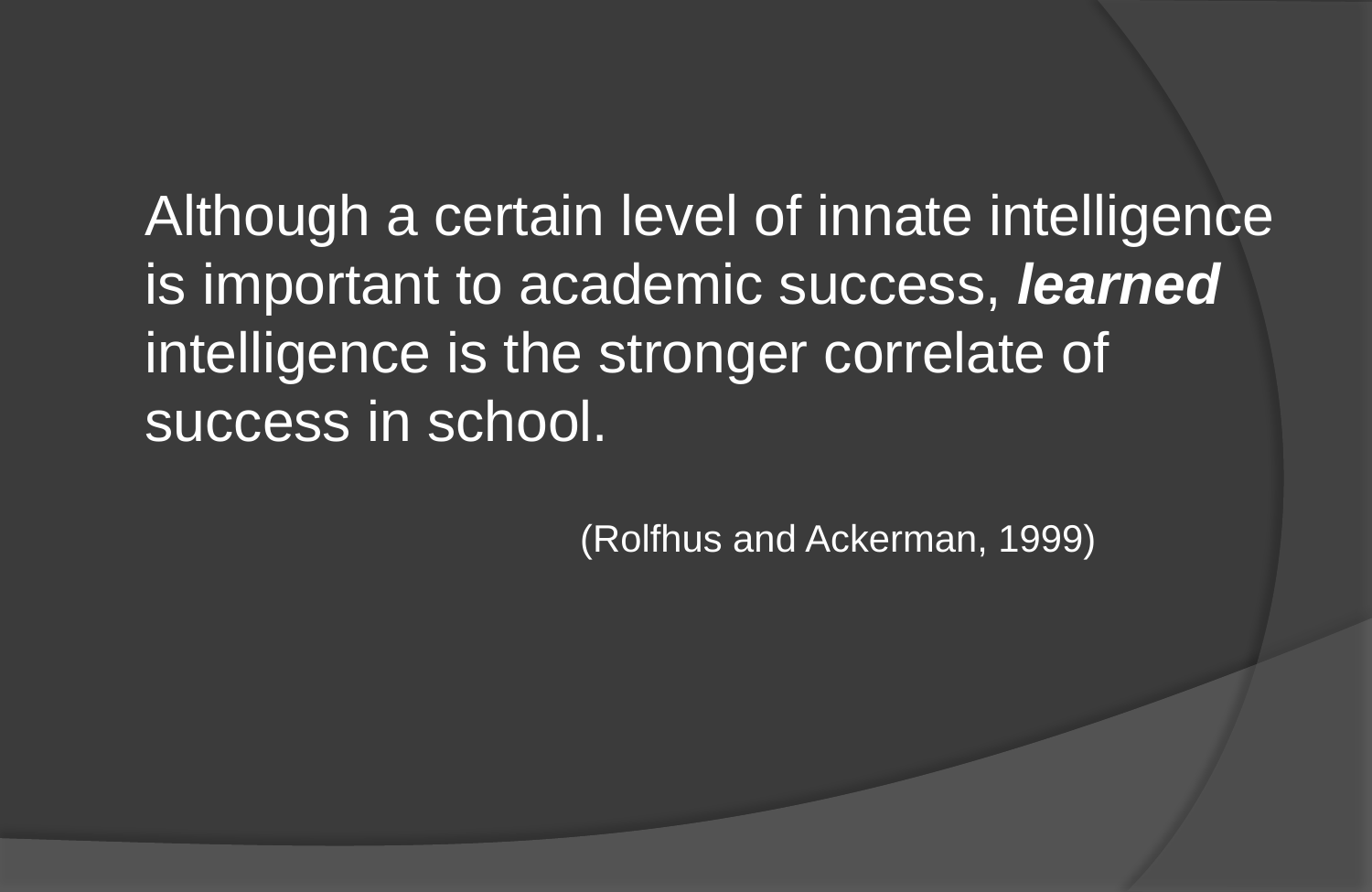

Although a certain level of innate intelligence is important to academic success, learned  intelligence is the stronger correlate of success in school.

			(Rolfhus and Ackerman, 1999)